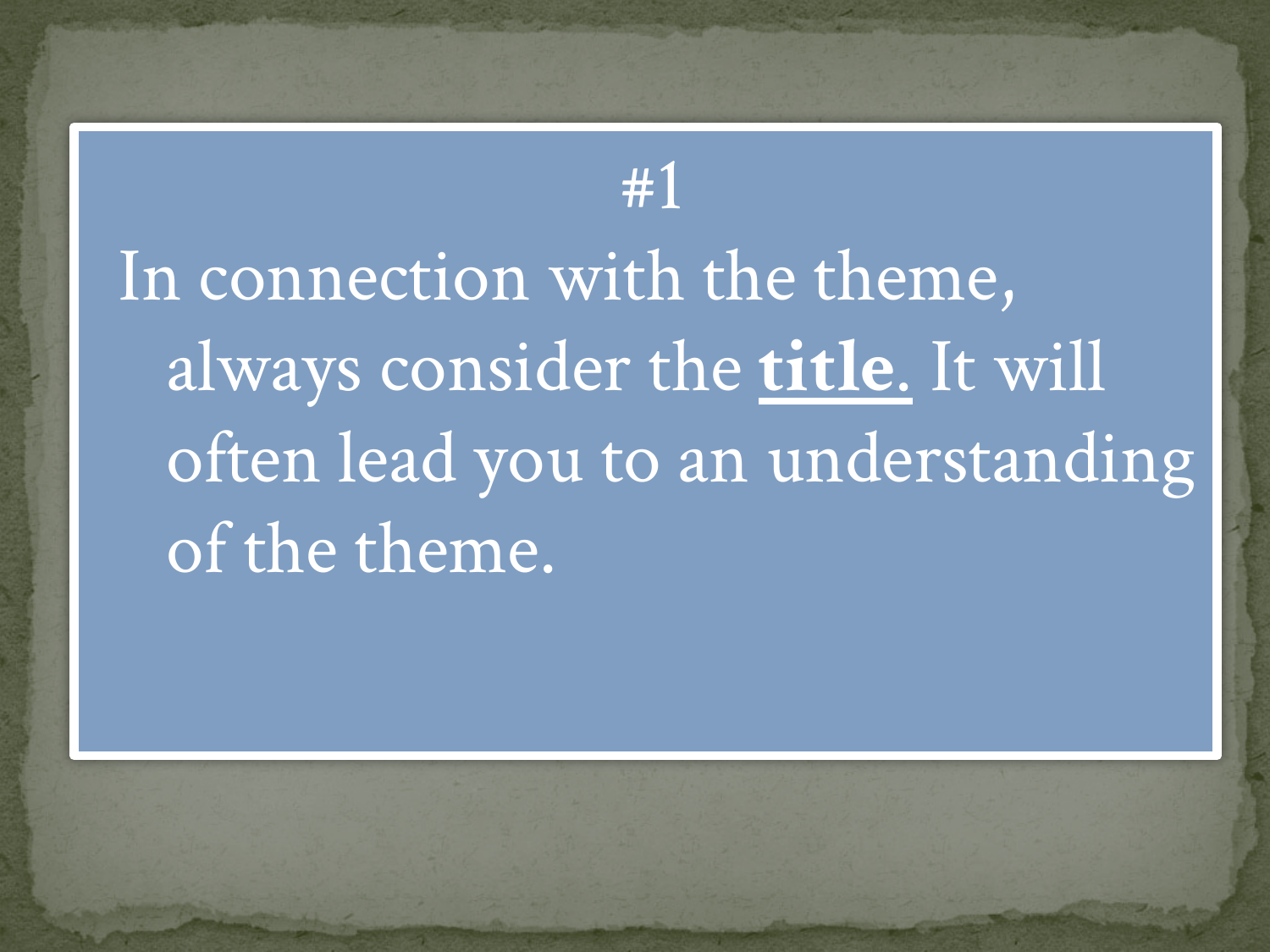

#1
In connection with the theme, always consider the title. It will often lead you to an understanding of the theme.